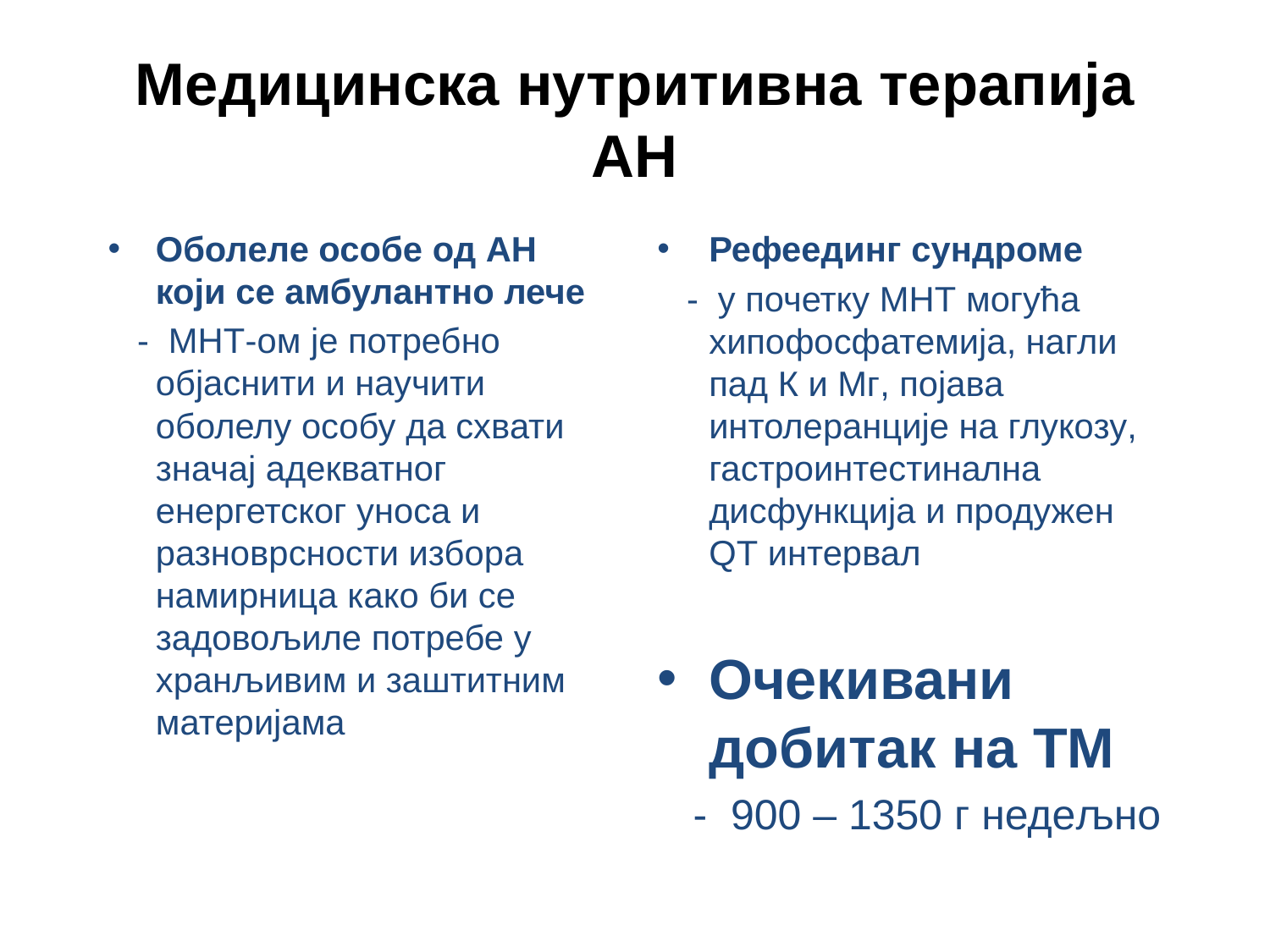

# Медицинска нутритивна терапија АН
Оболеле особе од АН који се амбулантно лече
   -  МНТ-ом је потребно објаснити и научити оболелу особу да схвати значај адекватног енергетског уноса и разноврсности избора намирница како би се задовољиле потребе у хранљивим и заштитним материјама
Рефеединг сyндроме
   -  у почетку МНТ могућа хипофосфатемија, нагли пад К и Мг, појава интолеранције на глукозу, гастроинтестинална дисфункција и продужен QТ интервал

Очекивани добитак на ТМ
   -  900 – 1350 г недељно